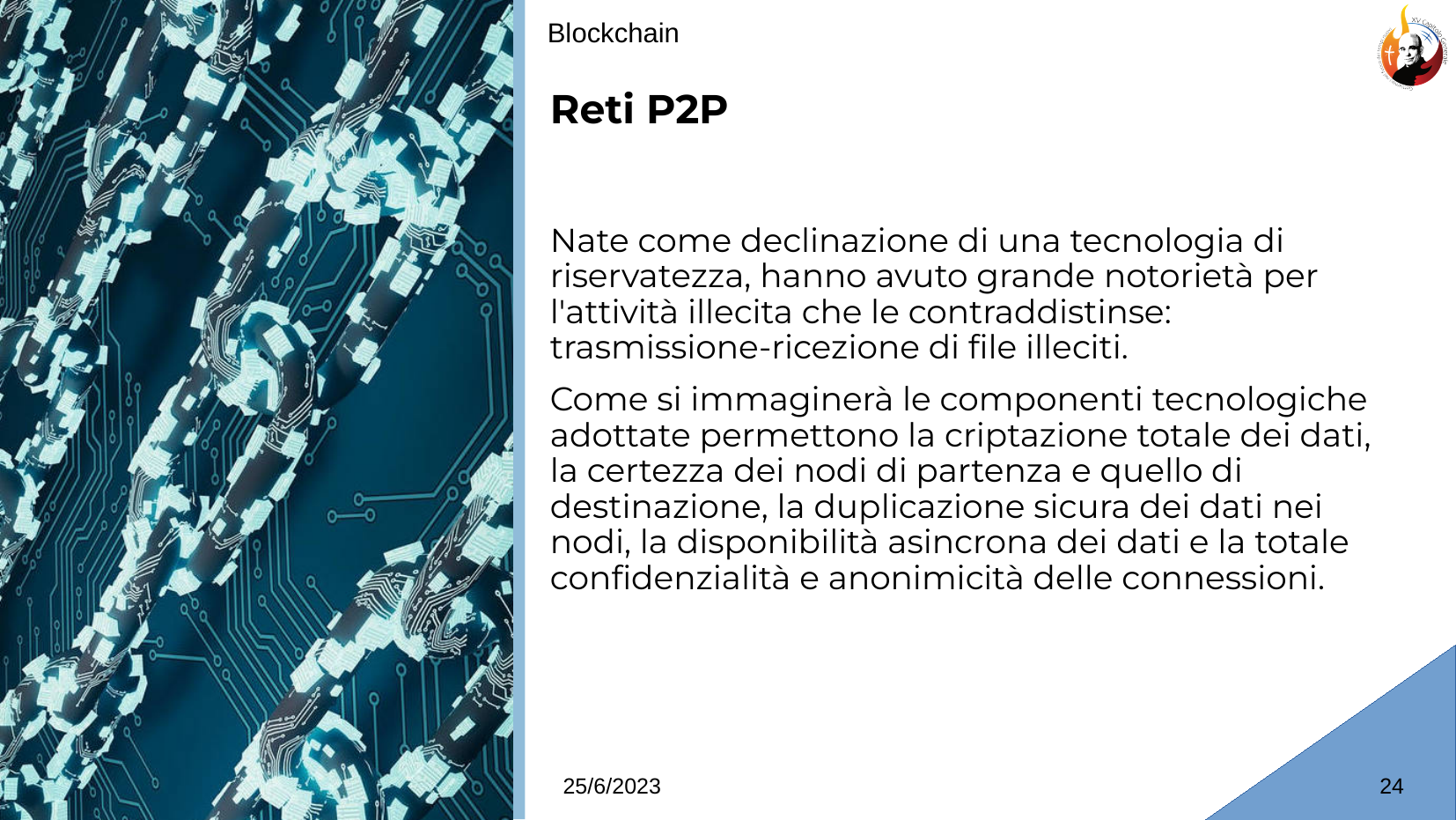

Blockchain
Reti P2P
# Nate come declinazione di una tecnologia di riservatezza, hanno avuto grande notorietà per l'attività illecita che le contraddistinse: trasmissione-ricezione di file illeciti.
Come si immaginerà le componenti tecnologiche adottate permettono la criptazione totale dei dati, la certezza dei nodi di partenza e quello di destinazione, la duplicazione sicura dei dati nei nodi, la disponibilità asincrona dei dati e la totale confidenzialità e anonimicità delle connessioni.